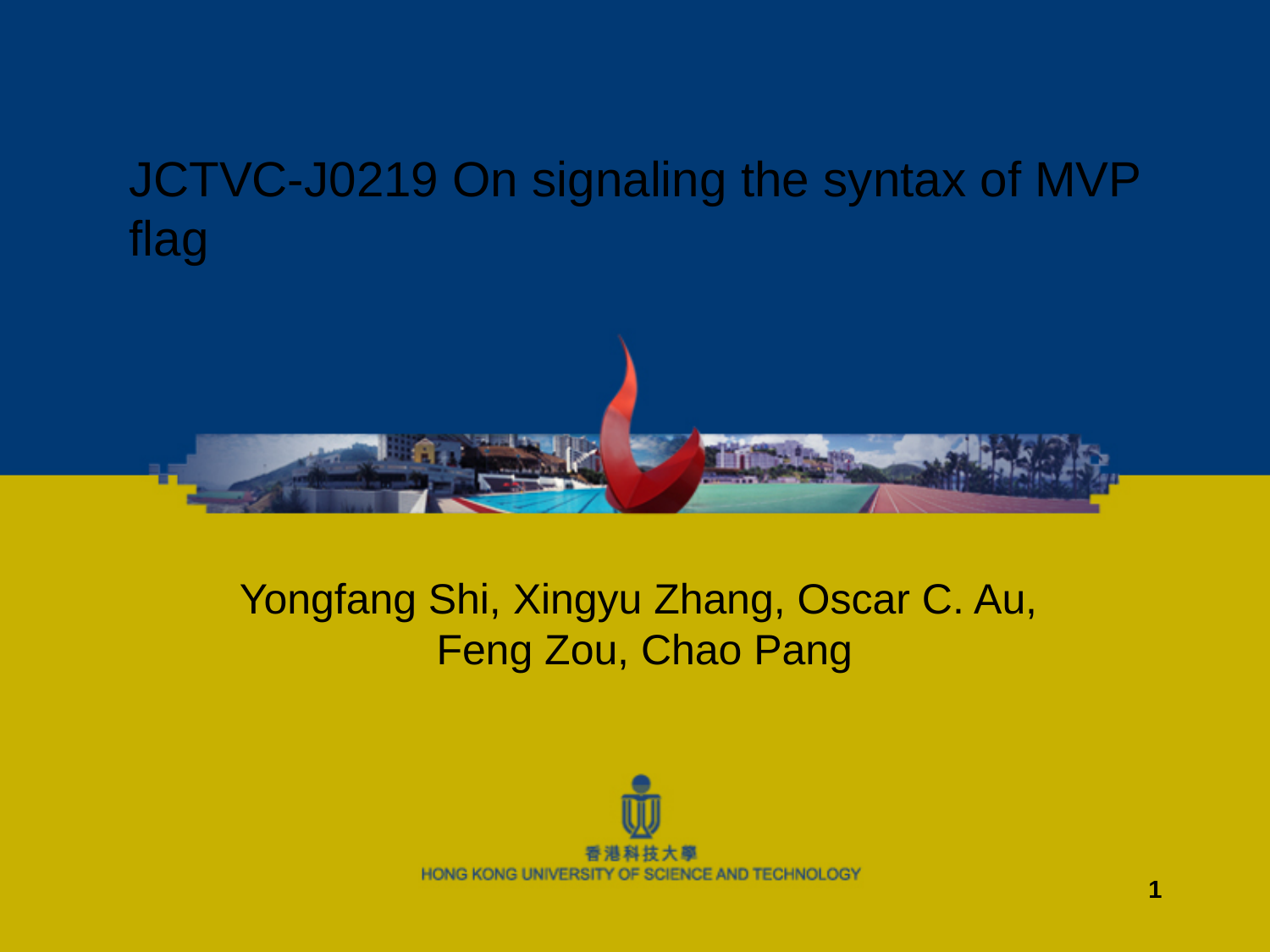

JCTVC-J0219 On signaling the syntax of MVP flag
Yongfang Shi, Xingyu Zhang, Oscar C. Au,
Feng Zou, Chao Pang
1